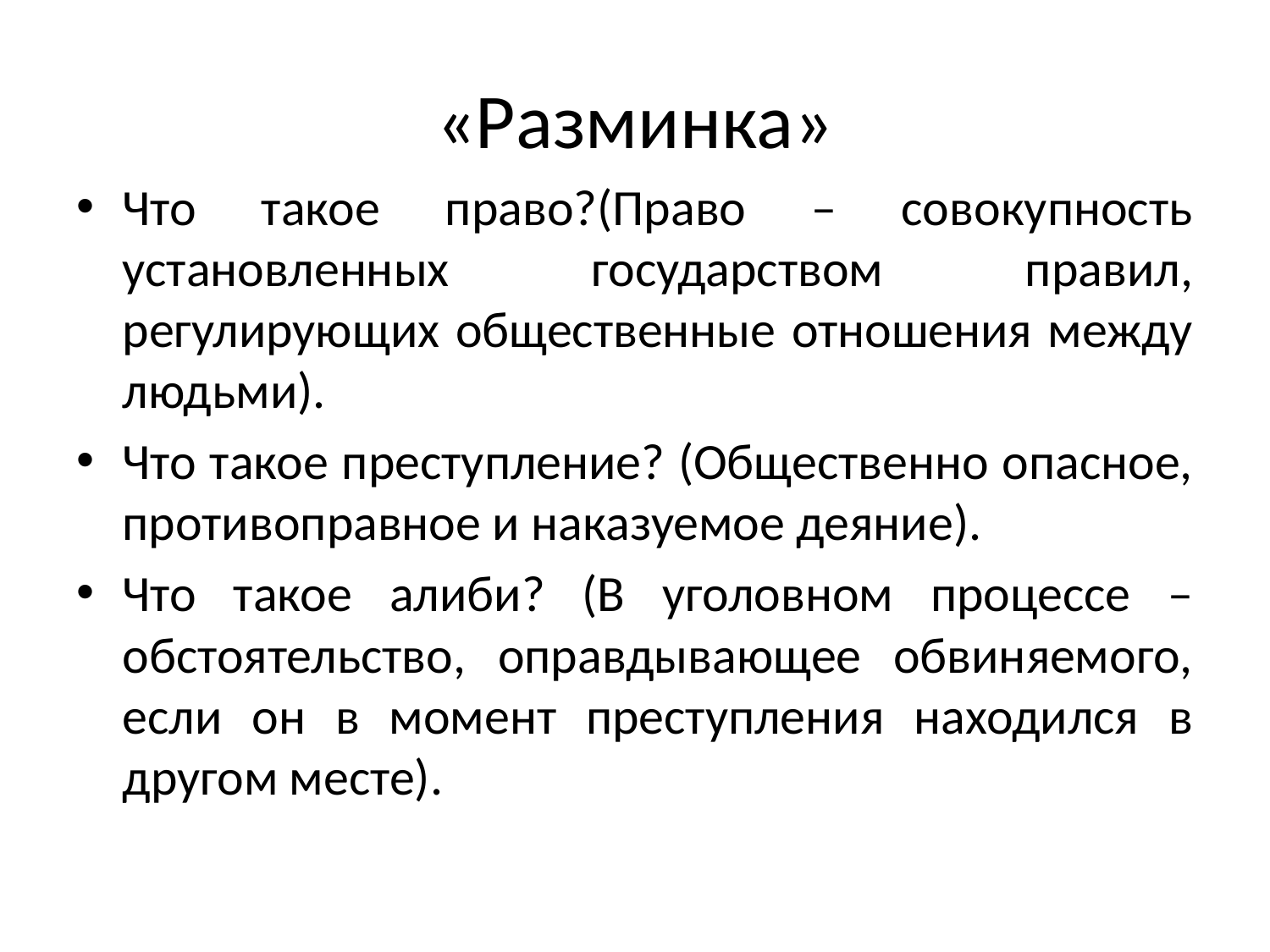

# «Разминка»
Что такое право?(Право – совокупность установленных государством правил, регулирующих общественные отношения между людьми).
Что такое преступление? (Общественно опасное, противоправное и наказуемое деяние).
Что такое алиби? (В уголовном процессе – обстоятельство, оправдывающее обвиняемого, если он в момент преступления находился в другом месте).